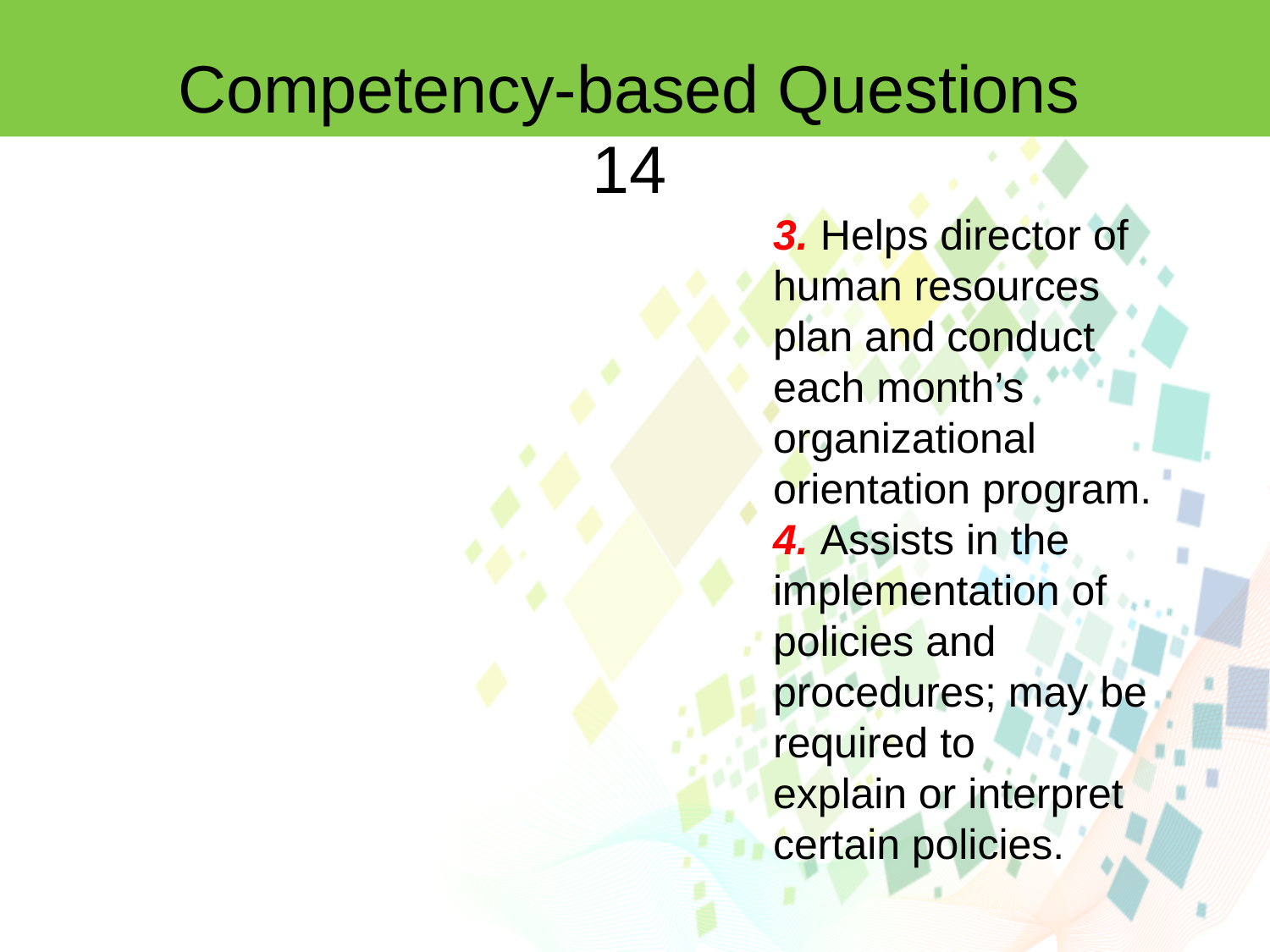

Competency-based Questions 14
3. Helps director of human resources plan and conduct each month’s organizational
orientation program.
4. Assists in the implementation of policies and procedures; may be required to
explain or interpret certain policies.